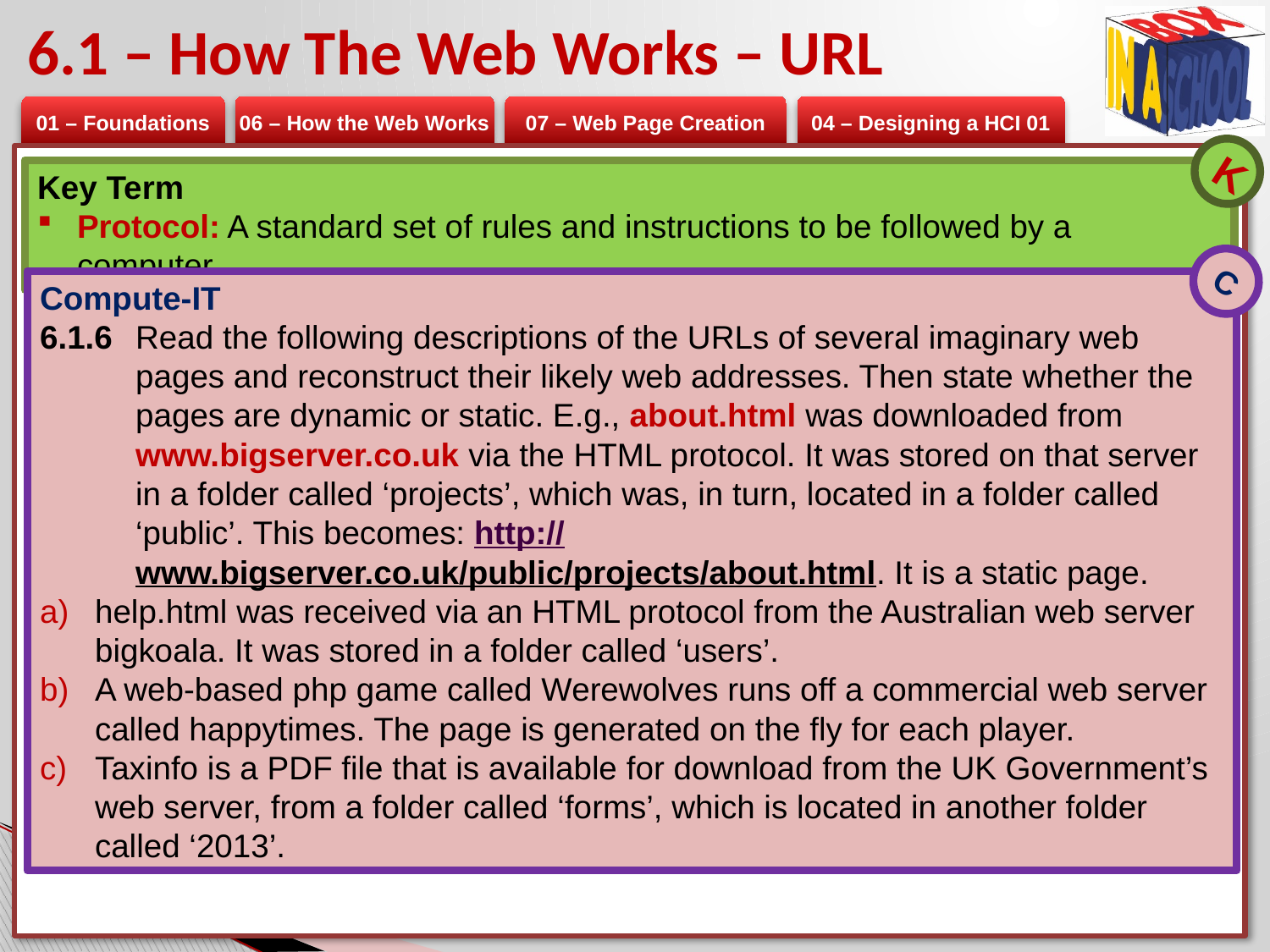

# 6.1 – How The Web Works – URL
K
Key Term
Protocol: A standard set of rules and instructions to be followed by a computer.
C
Compute-IT
6.1.6	Read the following descriptions of the URLs of several imaginary web pages and reconstruct their likely web addresses. Then state whether the pages are dynamic or static. E.g., about.html was downloaded from www.bigserver.co.uk via the HTML protocol. It was stored on that server in a folder called ‘projects’, which was, in turn, located in a folder called ‘public’. This becomes: http://www.bigserver.co.uk/public/projects/about.html. It is a static page.
help.html was received via an HTML protocol from the Australian web server bigkoala. It was stored in a folder called ‘users’.
A web-based php game called Werewolves runs off a commercial web server called happytimes. The page is generated on the fly for each player.
Taxinfo is a PDF file that is available for download from the UK Government’s web server, from a folder called ‘forms’, which is located in another folder called ‘2013’.